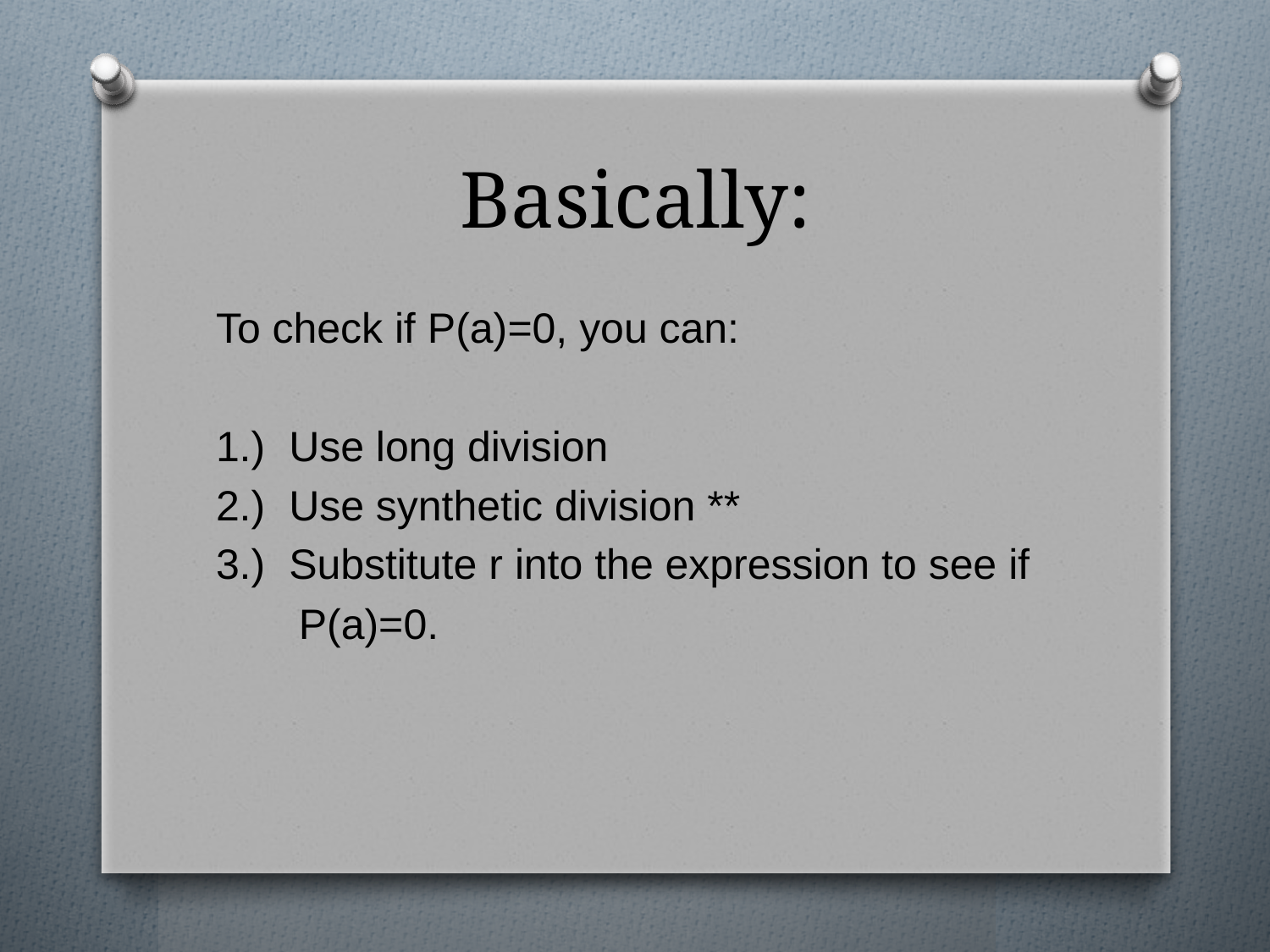

# Basically:
To check if P(a)=0, you can:

1.)  Use long division
2.)  Use synthetic division **
3.)  Substitute r into the expression to see if
       P(a)=0.